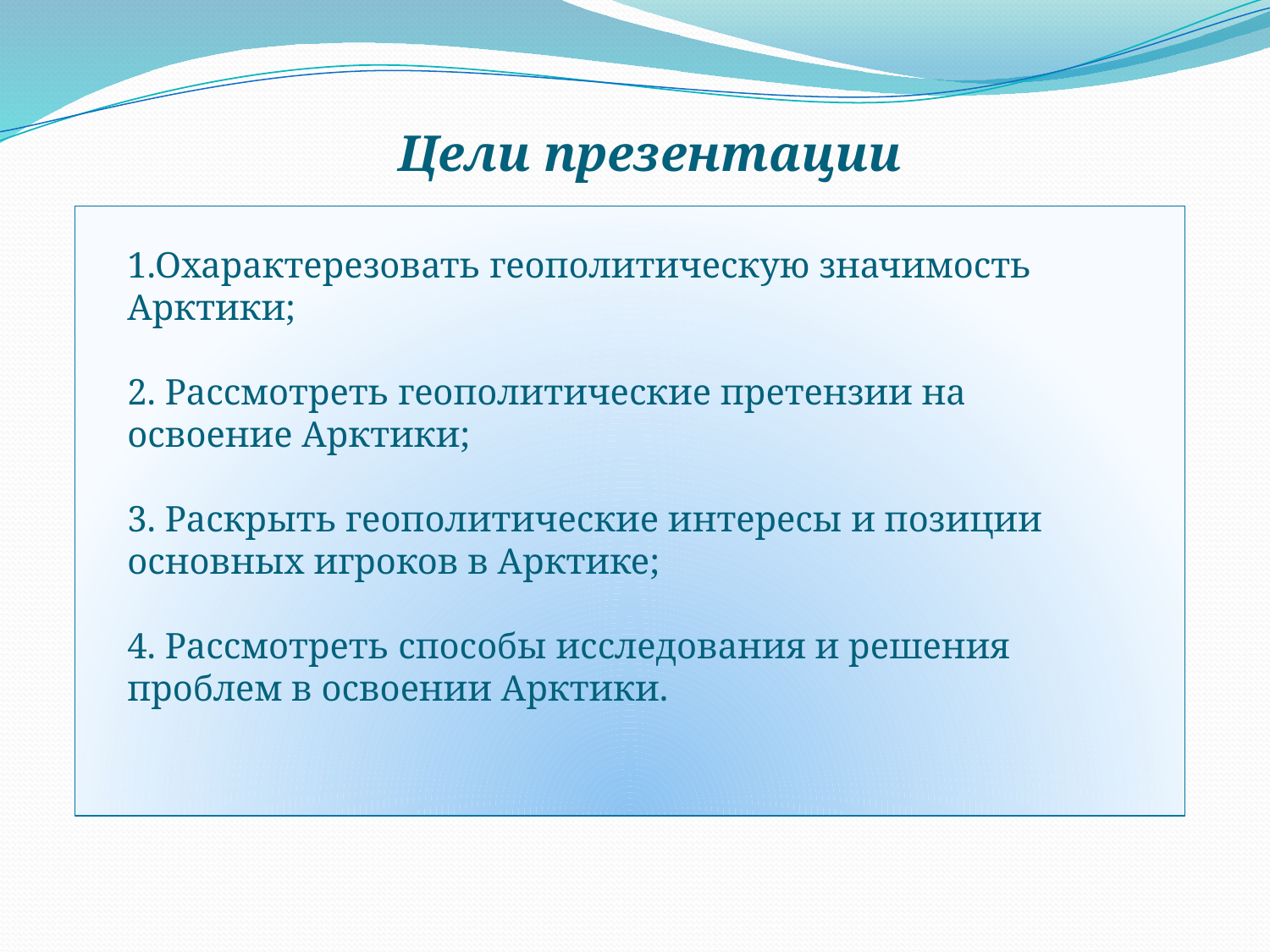

Цели презентации

1.Охарактерезовать геополитическую значимость Арктики;

2. Рассмотреть геополитические претензии на освоение Арктики;

3. Раскрыть геополитические интересы и позиции основных игроков в Арктике;

4. Рассмотреть способы исследования и решения проблем в освоении Арктики.